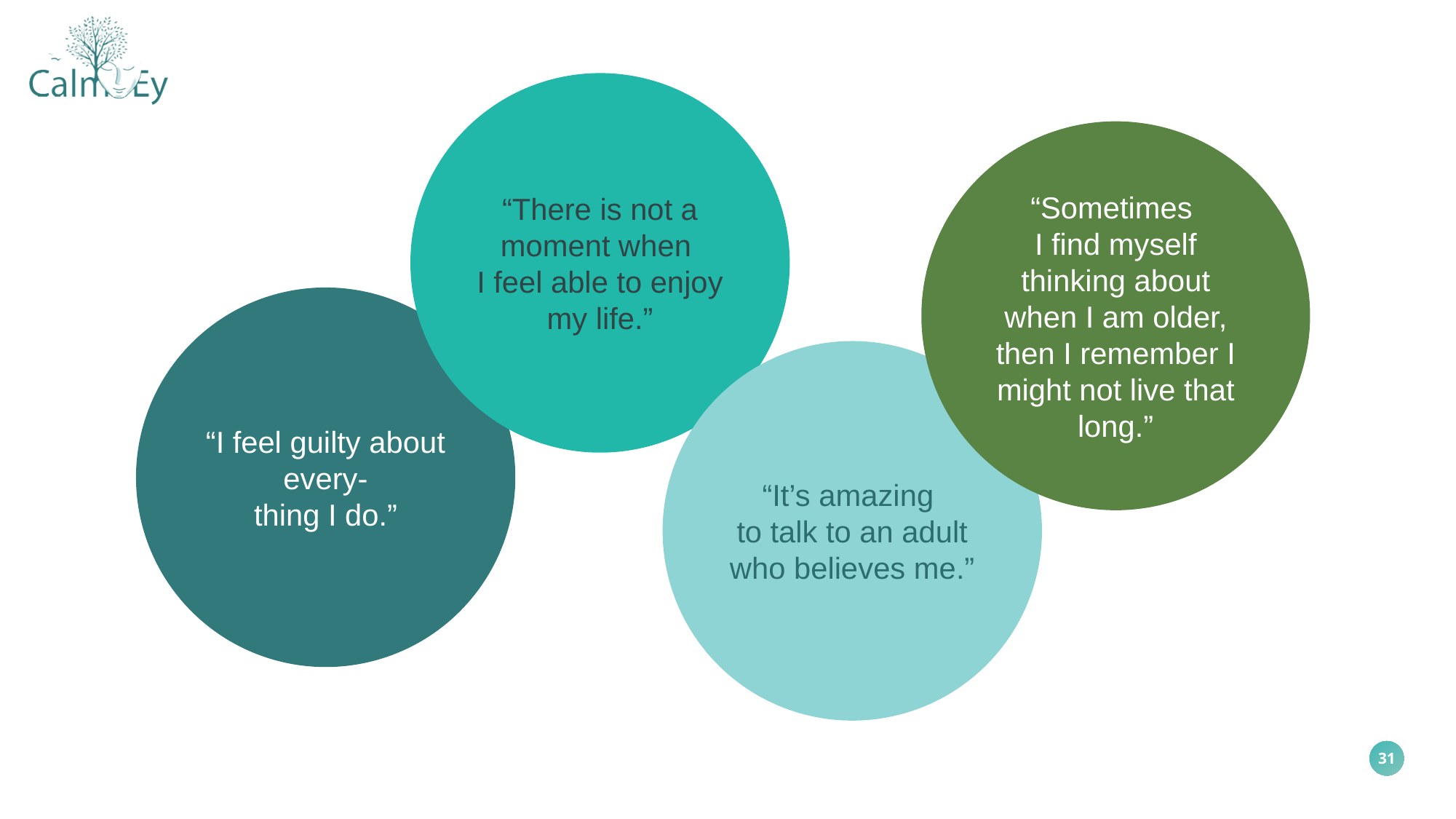

“There is not a moment when
I feel able to enjoy my life.”
“Sometimes
I find myself thinking about when I am older, then I remember I might not live that long.”
“I feel guilty about every-
thing I do.”
“It’s amazing
to talk to an adult who believes me.”